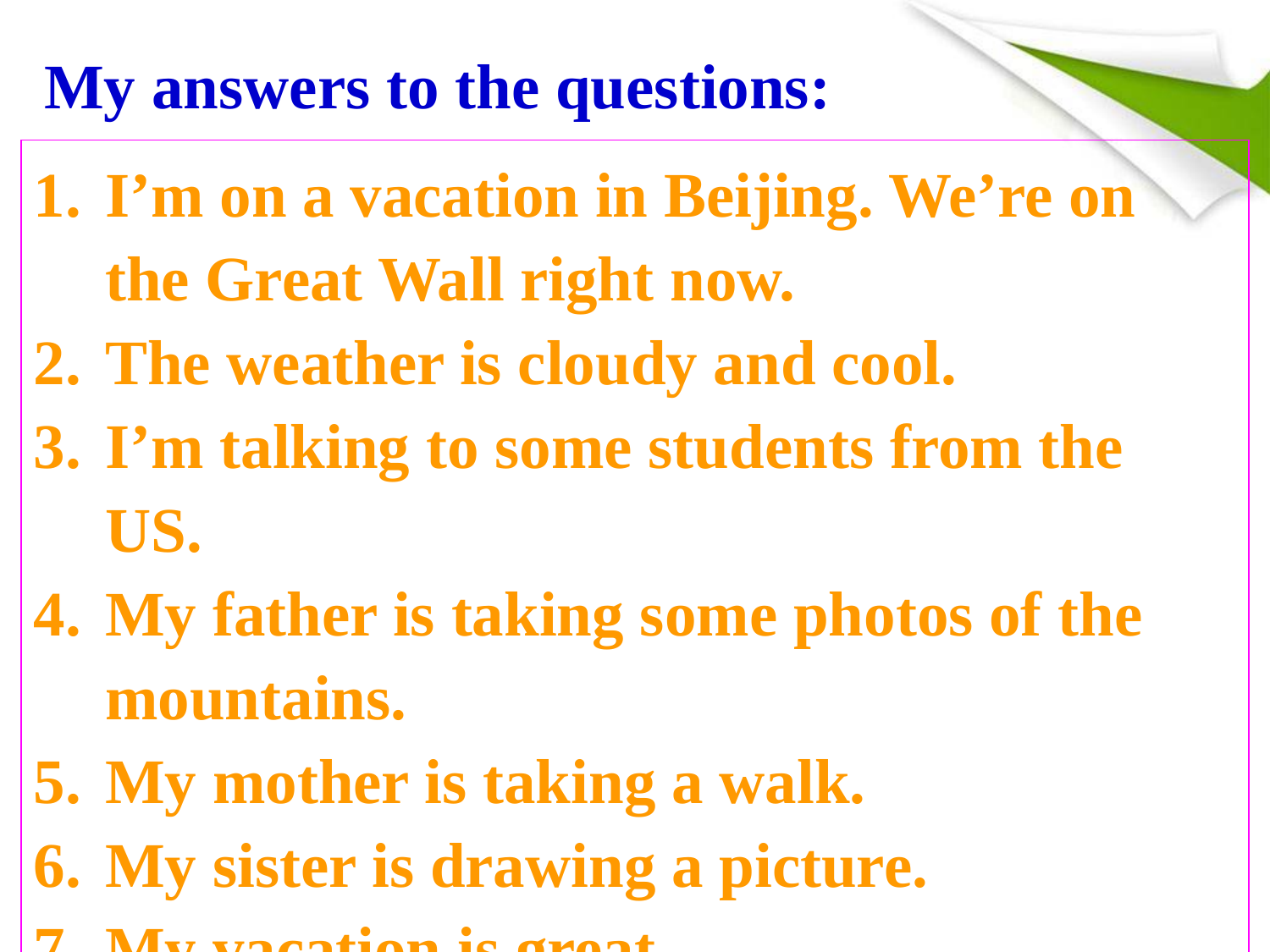

My answers to the questions:
I’m on a vacation in Beijing. We’re on the Great Wall right now.
The weather is cloudy and cool.
I’m talking to some students from the US.
My father is taking some photos of the mountains.
My mother is taking a walk.
My sister is drawing a picture.
My vacation is great.